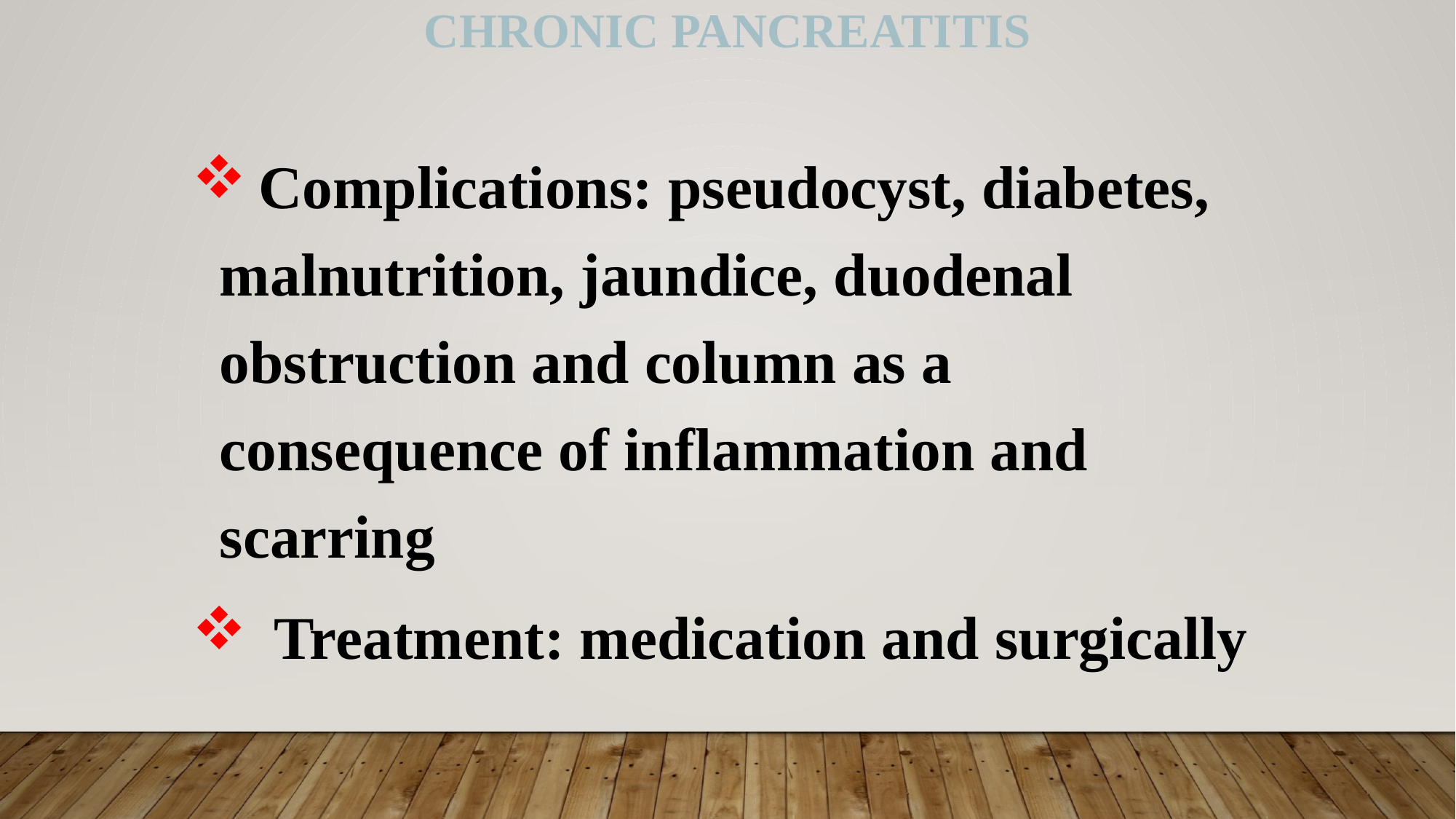

Chronic pancreatitis
 Complications: pseudocyst, diabetes, malnutrition, jaundice, duodenal obstruction and column as a consequence of inflammation and scarring
  Treatment: medication and surgically